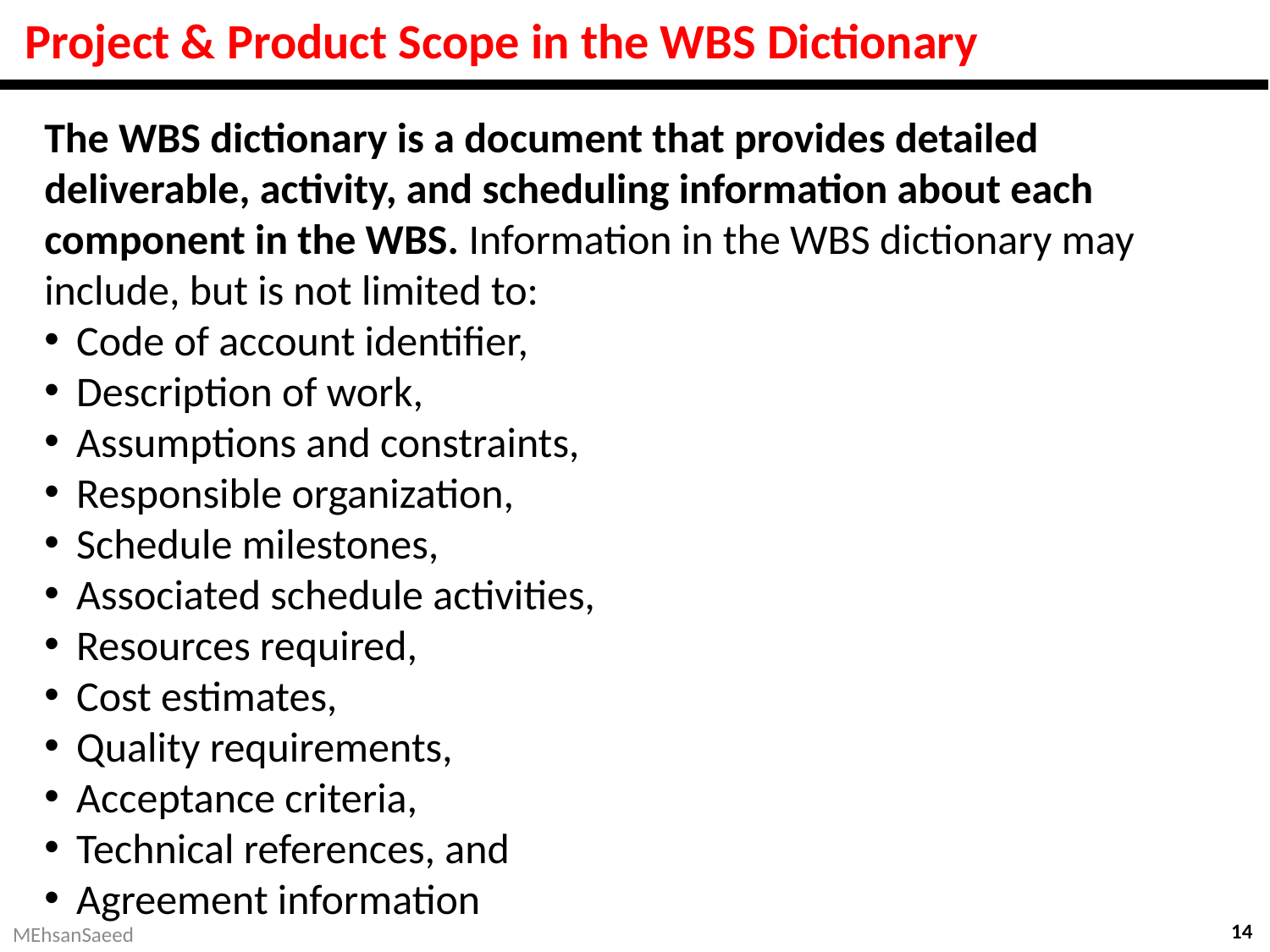

# Project & Product Scope in the WBS Dictionary
The WBS dictionary is a document that provides detailed deliverable, activity, and scheduling information about each component in the WBS. Information in the WBS dictionary may include, but is not limited to:
Code of account identifier,
Description of work,
Assumptions and constraints,
Responsible organization,
Schedule milestones,
Associated schedule activities,
Resources required,
Cost estimates,
Quality requirements,
Acceptance criteria,
Technical references, and
Agreement information
14
MEhsanSaeed